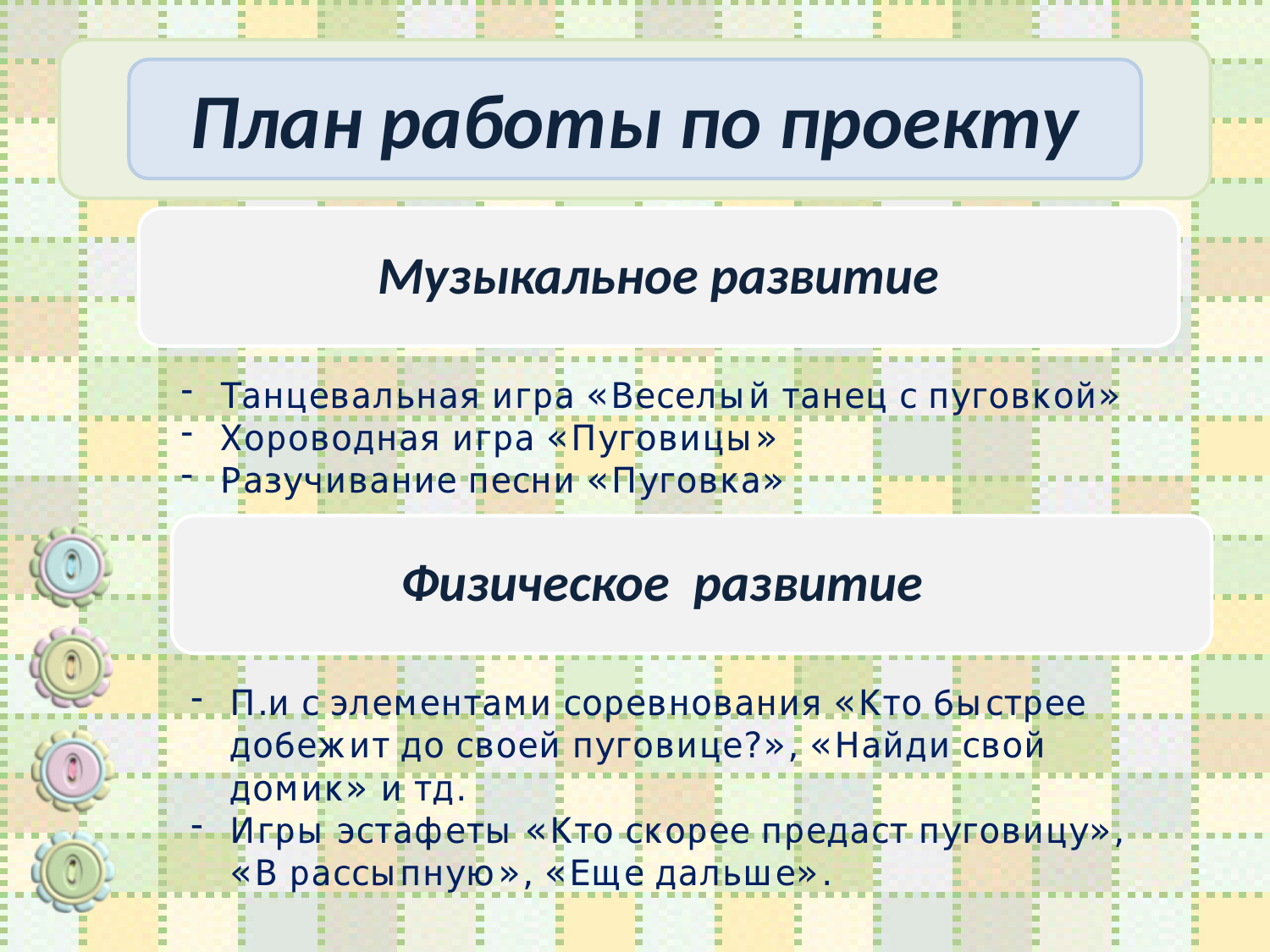

# План работы по проекту

Музыкальное развитие
Танцевальная игра «Веселый танец с пуговкой»
Хороводная игра «Пуговицы»
Разучивание песни «Пуговка»

Физическое  развитие
П.и с элементами соревнования «Кто быстрее добежит до своей пуговице?», «Найди свой домик» и тд.
Игры эстафеты «Кто скорее предаст пуговицу», «В рассыпную», «Еще дальше».